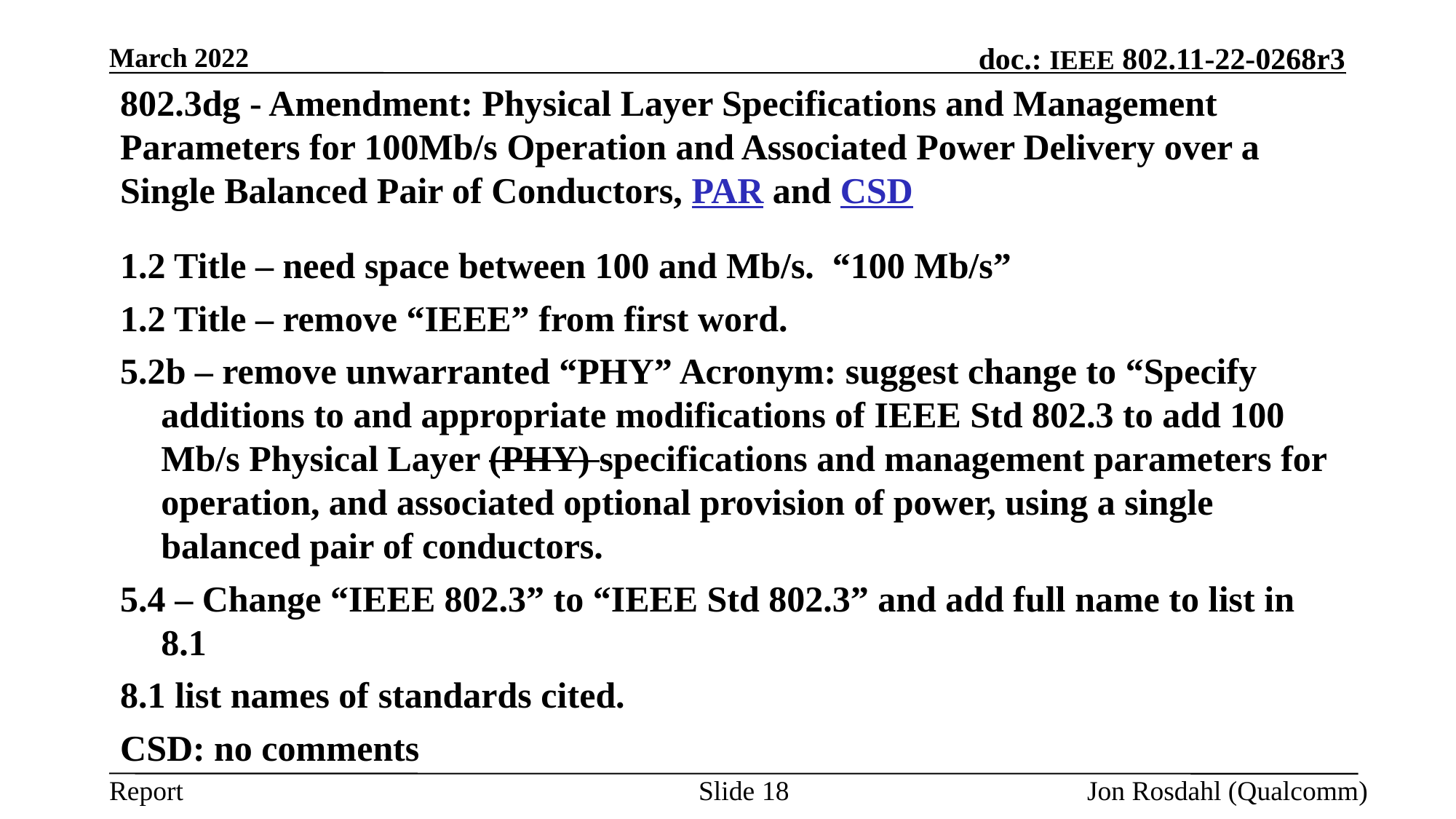

March 2022
# 802.3dg - Amendment: Physical Layer Specifications and Management Parameters for 100Mb/s Operation and Associated Power Delivery over a Single Balanced Pair of Conductors, PAR and CSD
1.2 Title – need space between 100 and Mb/s.  “100 Mb/s”
1.2 Title – remove “IEEE” from first word.
5.2b – remove unwarranted “PHY” Acronym: suggest change to “Specify additions to and appropriate modifications of IEEE Std 802.3 to add 100 Mb/s Physical Layer (PHY) specifications and management parameters for operation, and associated optional provision of power, using a single balanced pair of conductors.
5.4 – Change “IEEE 802.3” to “IEEE Std 802.3” and add full name to list in 8.1
8.1 list names of standards cited.
CSD: no comments
Slide 18
Jon Rosdahl (Qualcomm)